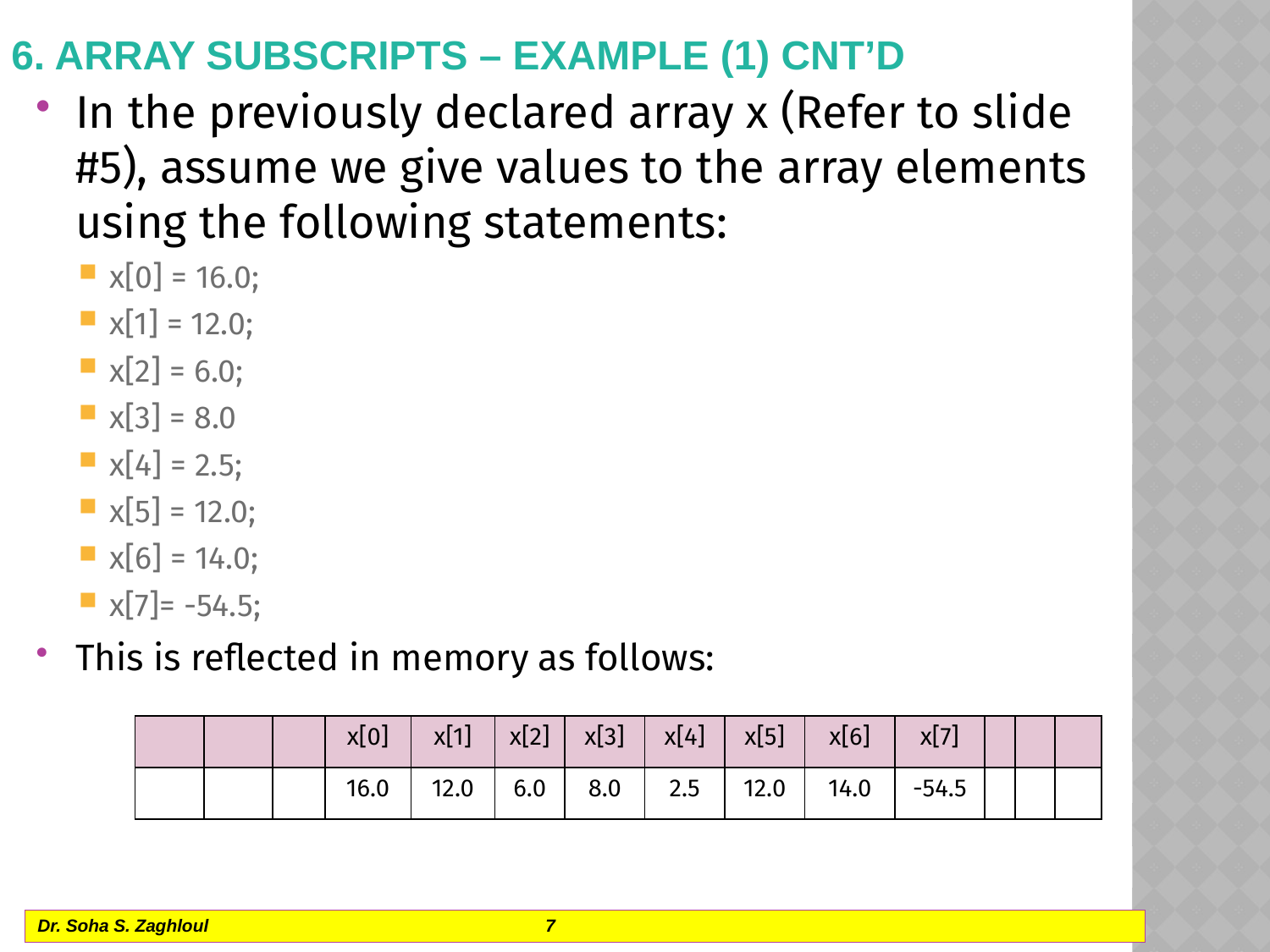

# 6. Array subscripts – example (1) cnt’d
In the previously declared array x (Refer to slide #5), assume we give values to the array elements using the following statements:
x[0] = 16.0;
x[1] = 12.0;
x[2] = 6.0;
x[3] = 8.0
x[4] = 2.5;
x[5] = 12.0;
x[6] = 14.0;
x[7]= -54.5;
This is reflected in memory as follows:

|  |  |  | x[0] | x[1] | x[2] | x[3] | x[4] | x[5] | x[6] | x[7] |  |  |  |
| --- | --- | --- | --- | --- | --- | --- | --- | --- | --- | --- | --- | --- | --- |
|  |  |  | 16.0 | 12.0 | 6.0 | 8.0 | 2.5 | 12.0 | 14.0 | -54.5 |  |  |  |
Dr. Soha S. Zaghloul			7